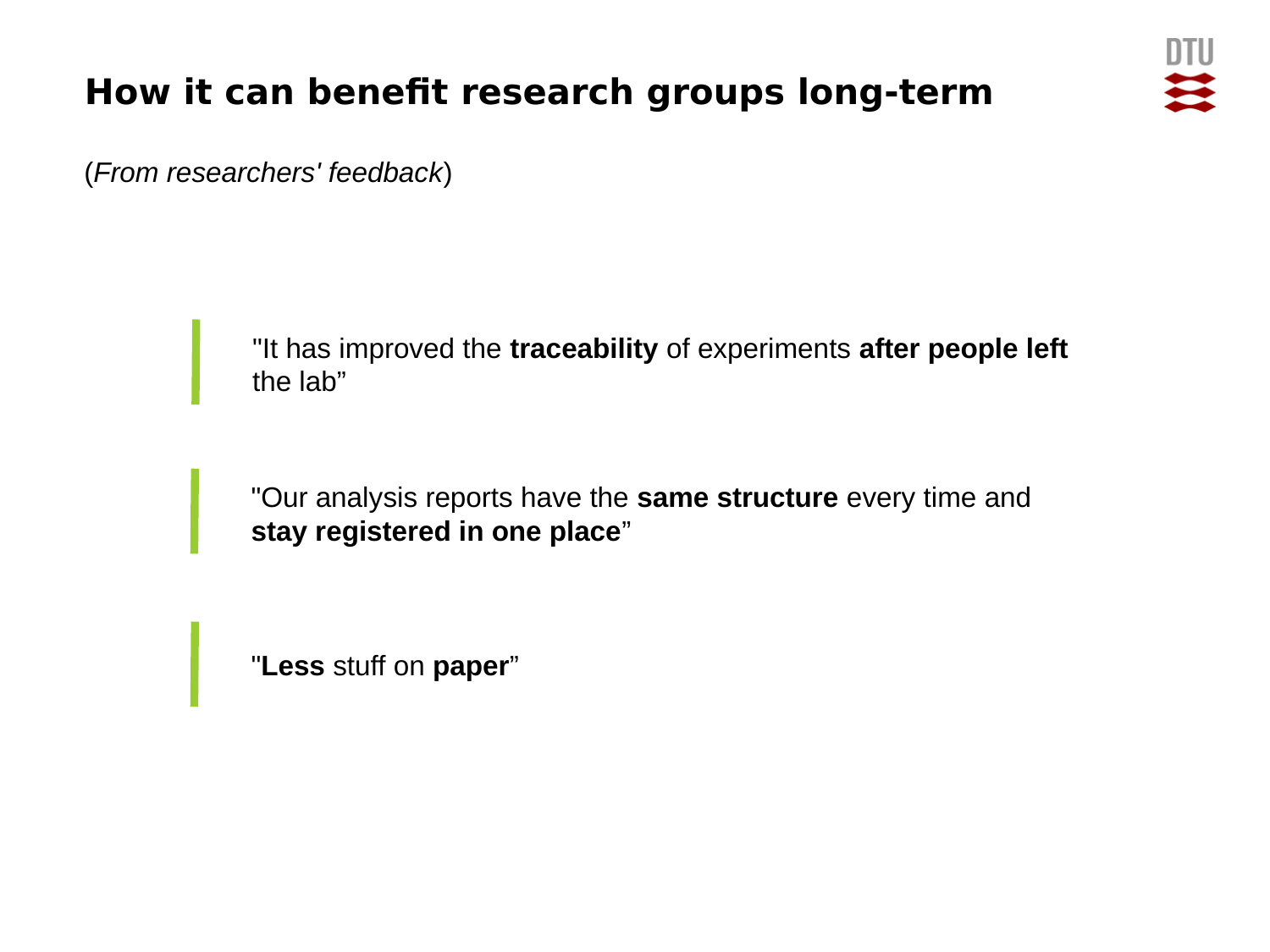

How it can benefit research groups long-term
(From researchers' feedback)
"It has improved the traceability of experiments after people left the lab”
"Our analysis reports have the same structure every time and stay registered in one place”
"Less stuff on paper”